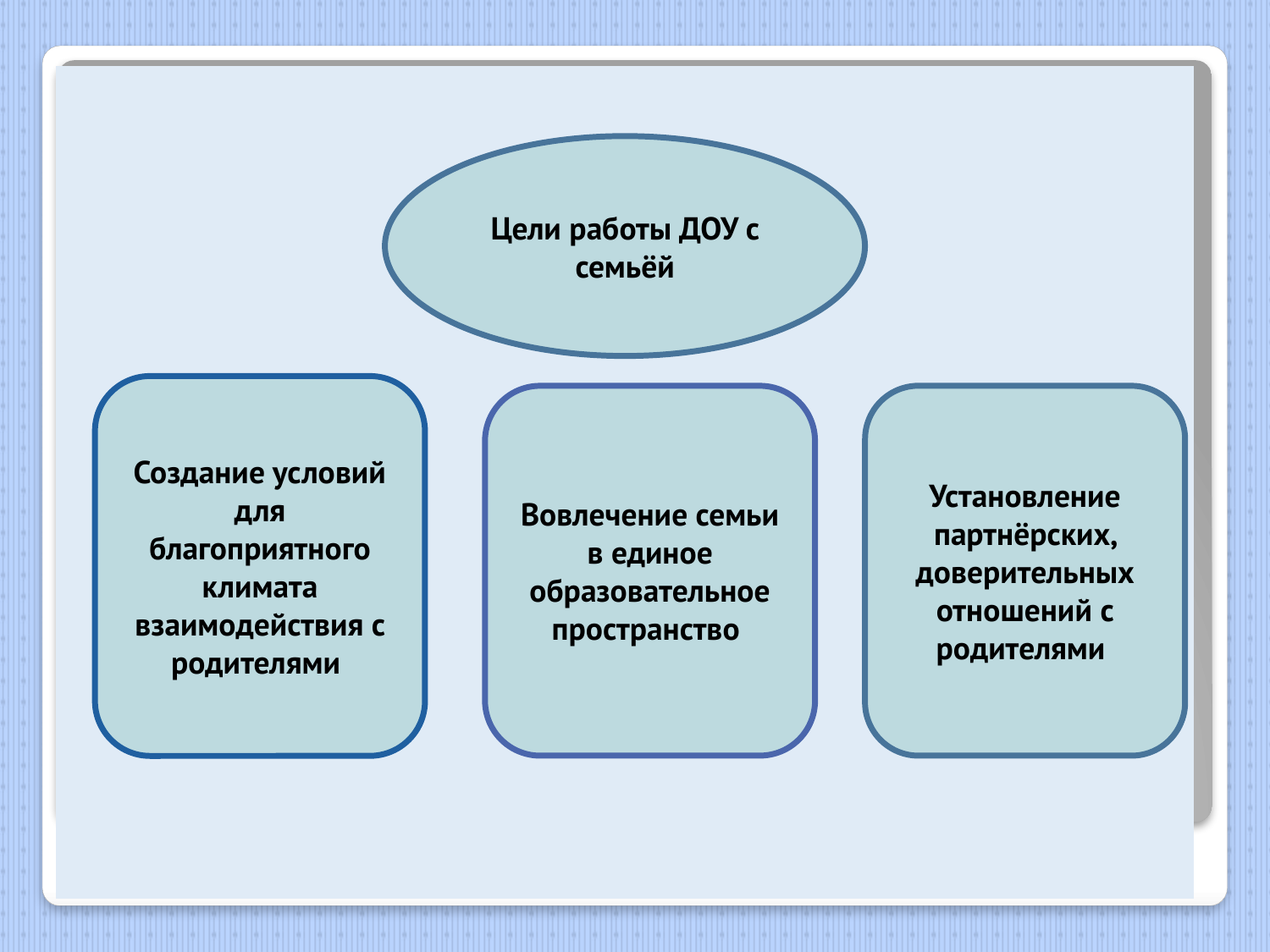

Цели работы ДОУ с семьёй
Создание условий для благоприятного климата взаимодействия с родителями
Вовлечение семьи в единое образовательное пространство
Установление партнёрских, доверительных отношений с родителями
#